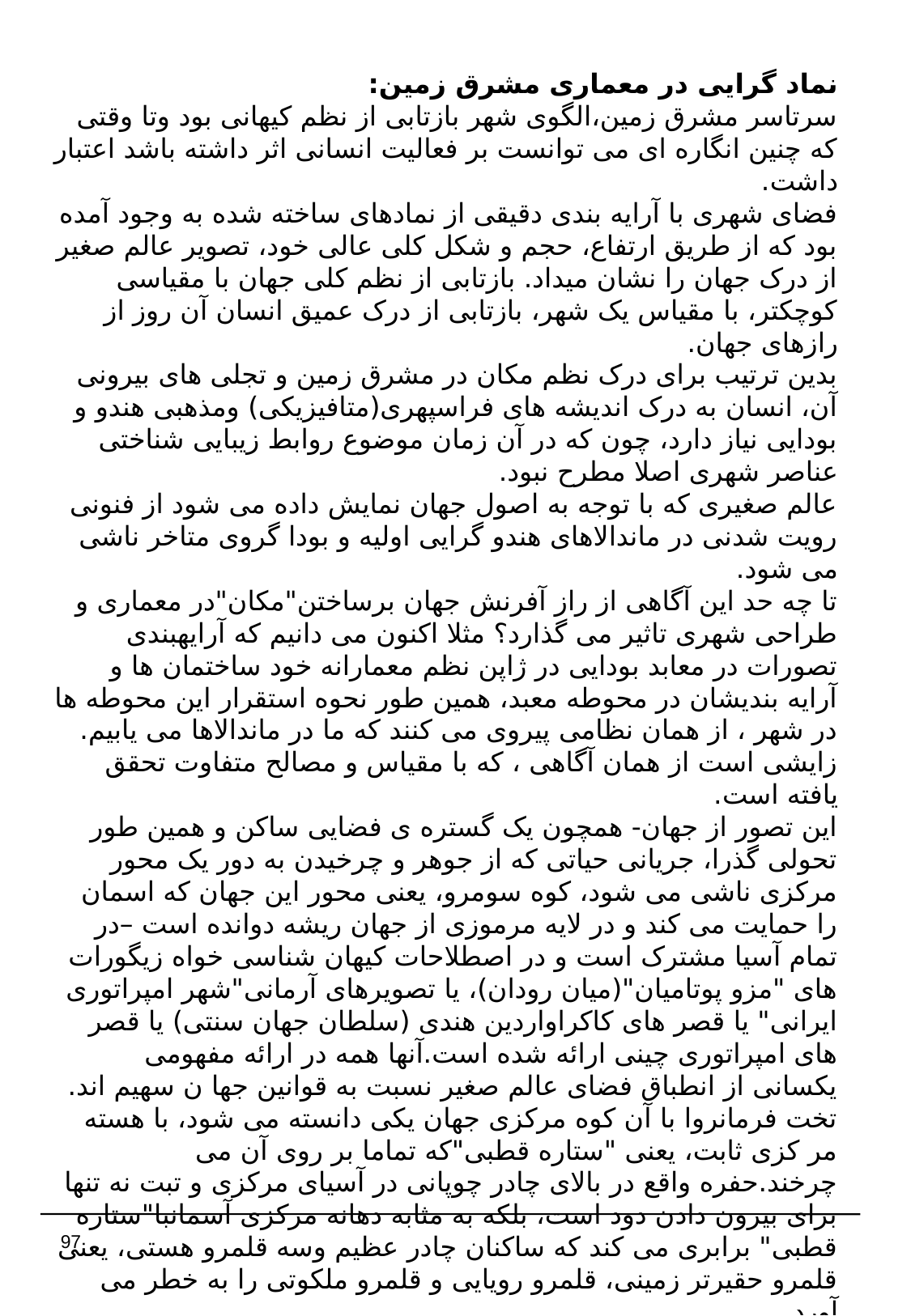

نماد گرایی در معماری مشرق زمین:
سرتاسر مشرق زمین،الگوی شهر بازتابی از نظم کیهانی بود وتا وقتی که چنین انگاره ای می توانست بر فعالیت انسانی اثر داشته باشد اعتبار داشت.
فضای شهری با آرایه بندی دقیقی از نمادهای ساخته شده به وجود آمده بود که از طریق ارتفاع، حجم و شکل کلی عالی خود، تصویر عالم صغیر از درک جهان را نشان میداد. بازتابی از نظم کلی جهان با مقیاسی کوچکتر، با مقیاس یک شهر، بازتابی از درک عمیق انسان آن روز از رازهای جهان.
بدین ترتیب برای درک نظم مکان در مشرق زمین و تجلی های بیرونی آن، انسان به درک اندیشه های فراسپهری(متافیزیکی) ومذهبی هندو و بودایی نیاز دارد، چون که در آن زمان موضوع روابط زیبایی شناختی عناصر شهری اصلا مطرح نبود.
عالم صغیری که با توجه به اصول جهان نمایش داده می شود از فنونی رویت شدنی در ماندالاهای هندو گرایی اولیه و بودا گروی متاخر ناشی می شود.
تا چه حد این آگاهی از راز آفرنش جهان برساختن"مکان"در معماری و طراحی شهری تاثیر می گذارد؟ مثلا اکنون می دانیم که آرایه‏بندی تصورات در معابد بودایی در ژاپن نظم معمارانه خود ساختمان ها و آرایه بندیشان در محوطه معبد، همین طور نحوه استقرار این محوطه ها در شهر ، از همان نظامی پیروی می کنند که ما در ماندالاها می یابیم. زایشی است از همان آگاهی ، که با مقیاس و مصالح متفاوت تحقق یافته است.
این تصور از جهان- همچون یک گستره ی فضایی ساکن و همین طور تحولی گذرا، جریانی حیاتی که از جوهر و چرخیدن به دور یک محور مرکزی ناشی می شود، کوه سومرو، یعنی محور این جهان که اسمان را حمایت می کند و در لایه مرموزی از جهان ریشه دوانده است –در تمام آسیا مشترک است و در اصطلاحات کیهان شناسی خواه زیگورات های "مزو پوتامیان"(میان رودان)، یا تصویرهای آرمانی"شهر امپراتوری ایرانی" یا قصر های کاکراواردین هندی (سلطان جهان سنتی) یا قصر های امپراتوری چینی ارائه شده است.آنها همه در ارائه مفهومی یکسانی از انطباق فضای عالم صغیر نسبت به قوانین جها ن سهیم اند. تخت فرمانروا با آن کوه مرکزی جهان یکی دانسته می شود، با هسته مر کزی ثابت، یعنی "ستاره قطبی"که تماما بر روی آن می چرخند.حفره واقع در بالای چادر چوپانی در آسیای مرکزی و تبت نه تنها برای بیرون دادن دود است، بلکه به مثابه دهانه مرکزی آسمانبا"ستاره قطبی" برابری می کند که ساکنان چادر عظیم وسه قلمرو هستی، یعنی قلمرو حقیرتر زمینی، قلمرو رویایی و قلمرو ملکوتی را به خطر می آورد.
اگر انسان در جست جوی در اصول نظم در شهر های باستانی شرقی شبیه ماندالا باشد، آنچه که باید به خاطر آورد اینست که اندازه یا شکل نمادها مهم نبودند،بلکه رابطه متقابل ،موقعیت در درون کل وجهت یابی شان اهمیت داشتند
97